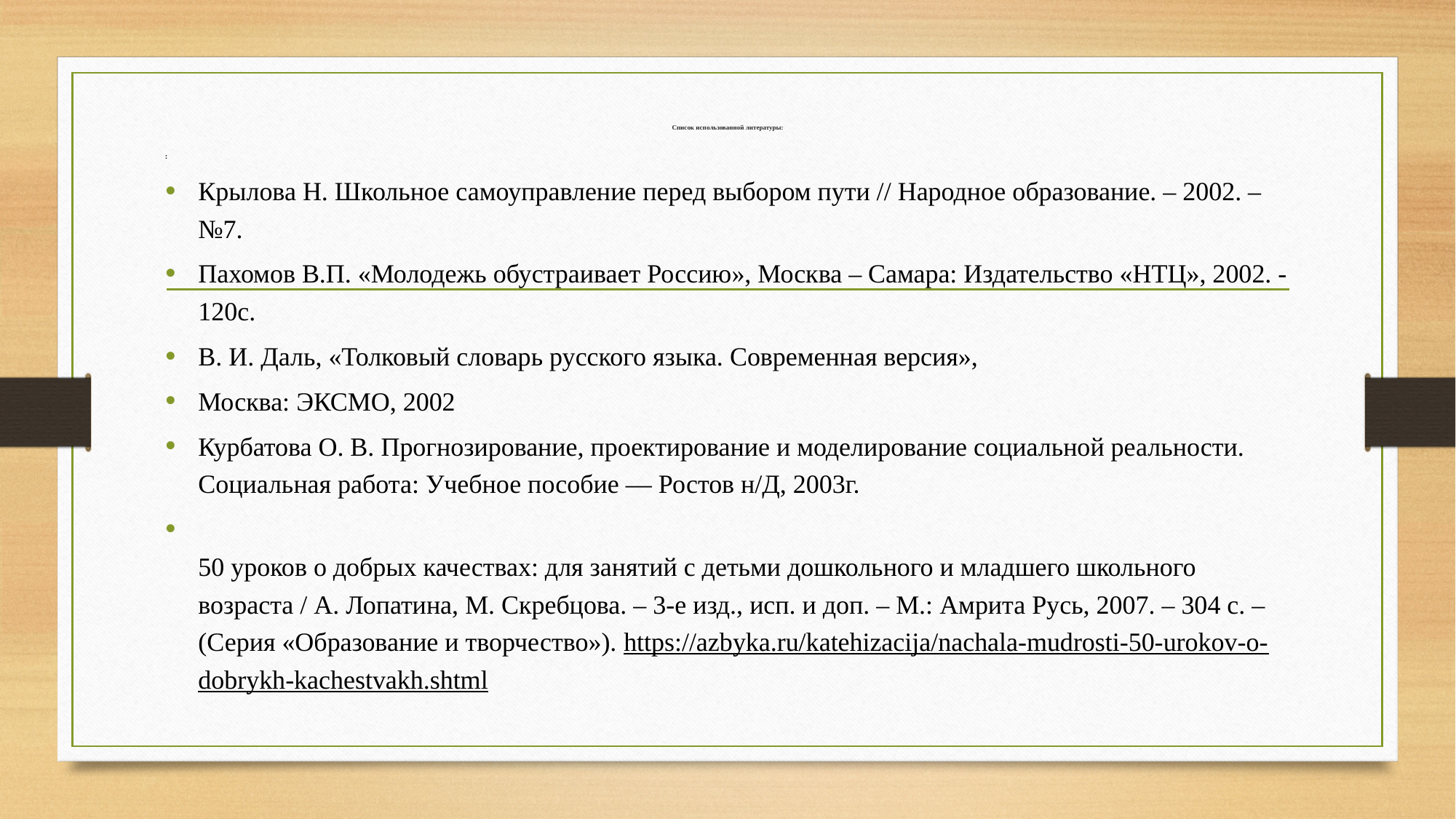

# Список использованной литературы:
:
Крылова Н. Школьное самоуправление перед выбором пути // Народное образование. – 2002. – №7.
Пахомов В.П. «Молодежь обустраивает Россию», Москва – Самара: Издательство «НТЦ», 2002. -120с.
В. И. Даль, «Толковый словарь русского языка. Современная версия»,
Москва: ЭКСМО, 2002
Курбатова О. В. Прогнозирование, проектирование и моделирование социальной реальности. Социальная работа: Учебное пособие — Ростов н/Д, 2003г.
50 уроков о добрых качествах: для занятий с детьми дошкольного и младшего школьного возраста / А. Лопатина, М. Скребцова. – 3-е изд., исп. и доп. – М.: Амрита Русь, 2007. – 304 с. – (Серия «Образование и творчество»). https://azbyka.ru/katehizacija/nachala-mudrosti-50-urokov-o-dobrykh-kachestvakh.shtml